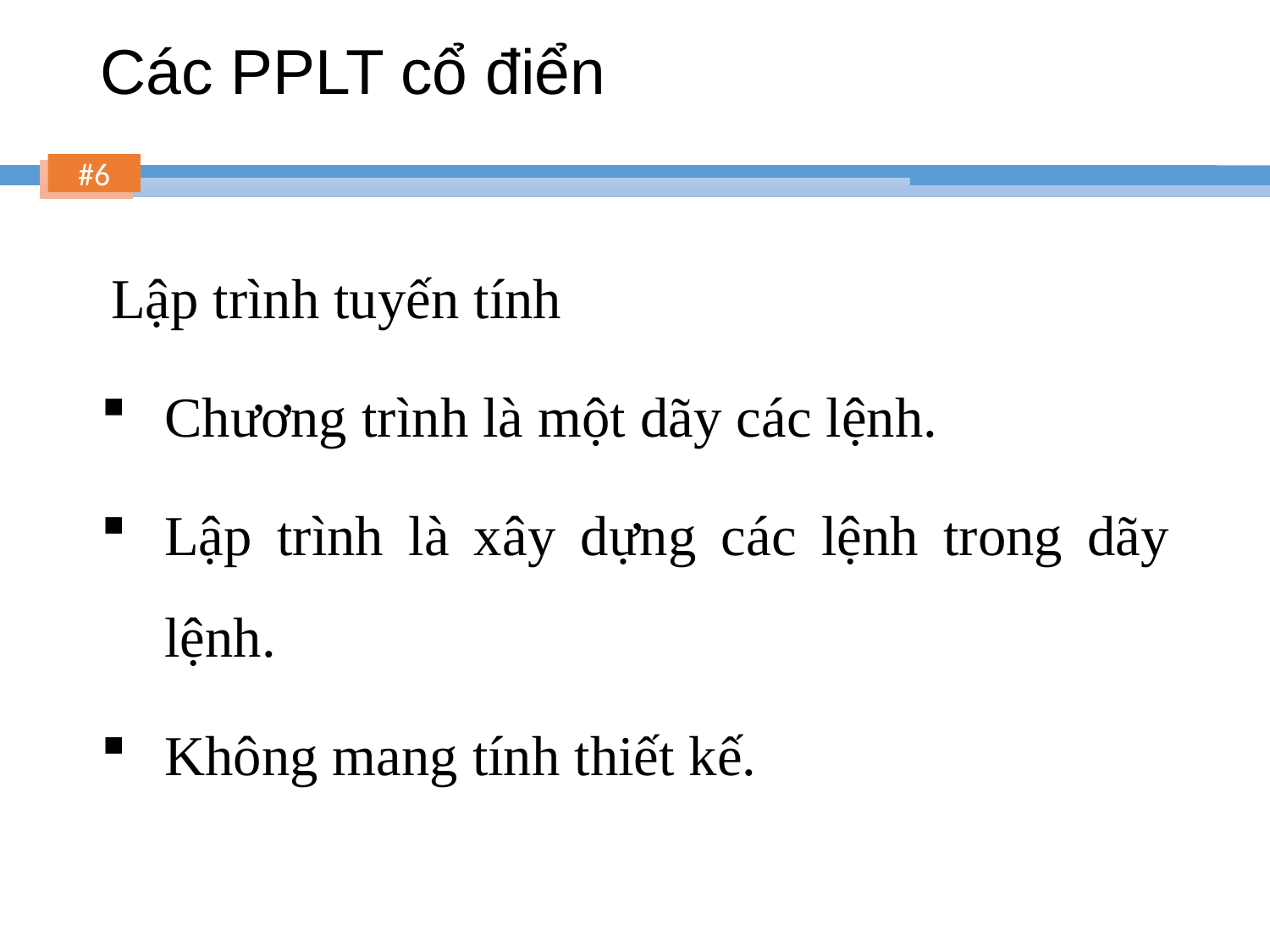

# Các PPLT cổ điển
Lập trình tuyến tính
Chương trình là một dãy các lệnh.
Lập trình là xây dựng các lệnh trong dãy lệnh.
Không mang tính thiết kế.
6